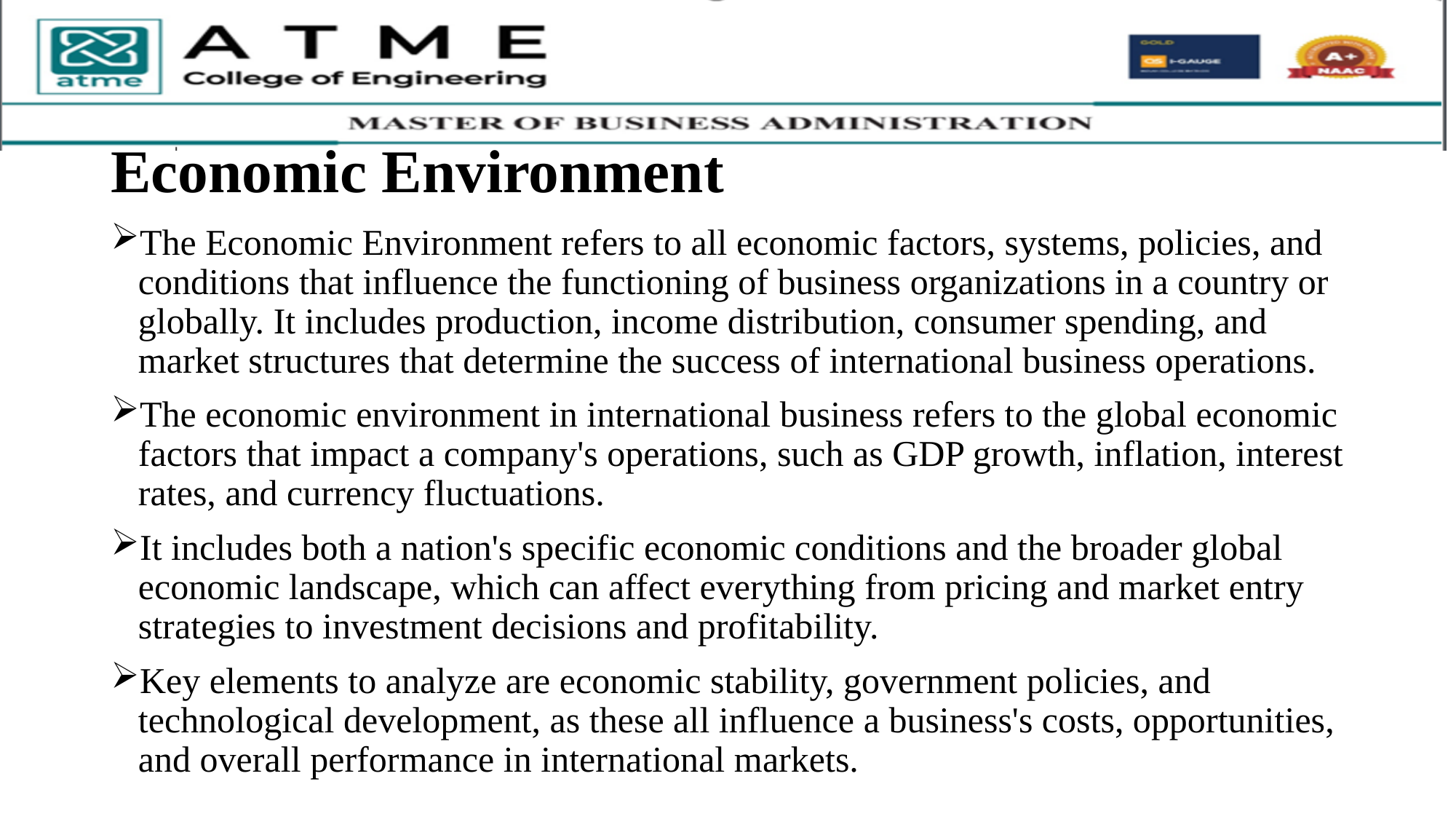

# Economic Environment
The Economic Environment refers to all economic factors, systems, policies, and conditions that influence the functioning of business organizations in a country or globally. It includes production, income distribution, consumer spending, and market structures that determine the success of international business operations.
The economic environment in international business refers to the global economic factors that impact a company's operations, such as GDP growth, inflation, interest rates, and currency fluctuations.
It includes both a nation's specific economic conditions and the broader global economic landscape, which can affect everything from pricing and market entry strategies to investment decisions and profitability.
Key elements to analyze are economic stability, government policies, and technological development, as these all influence a business's costs, opportunities, and overall performance in international markets.